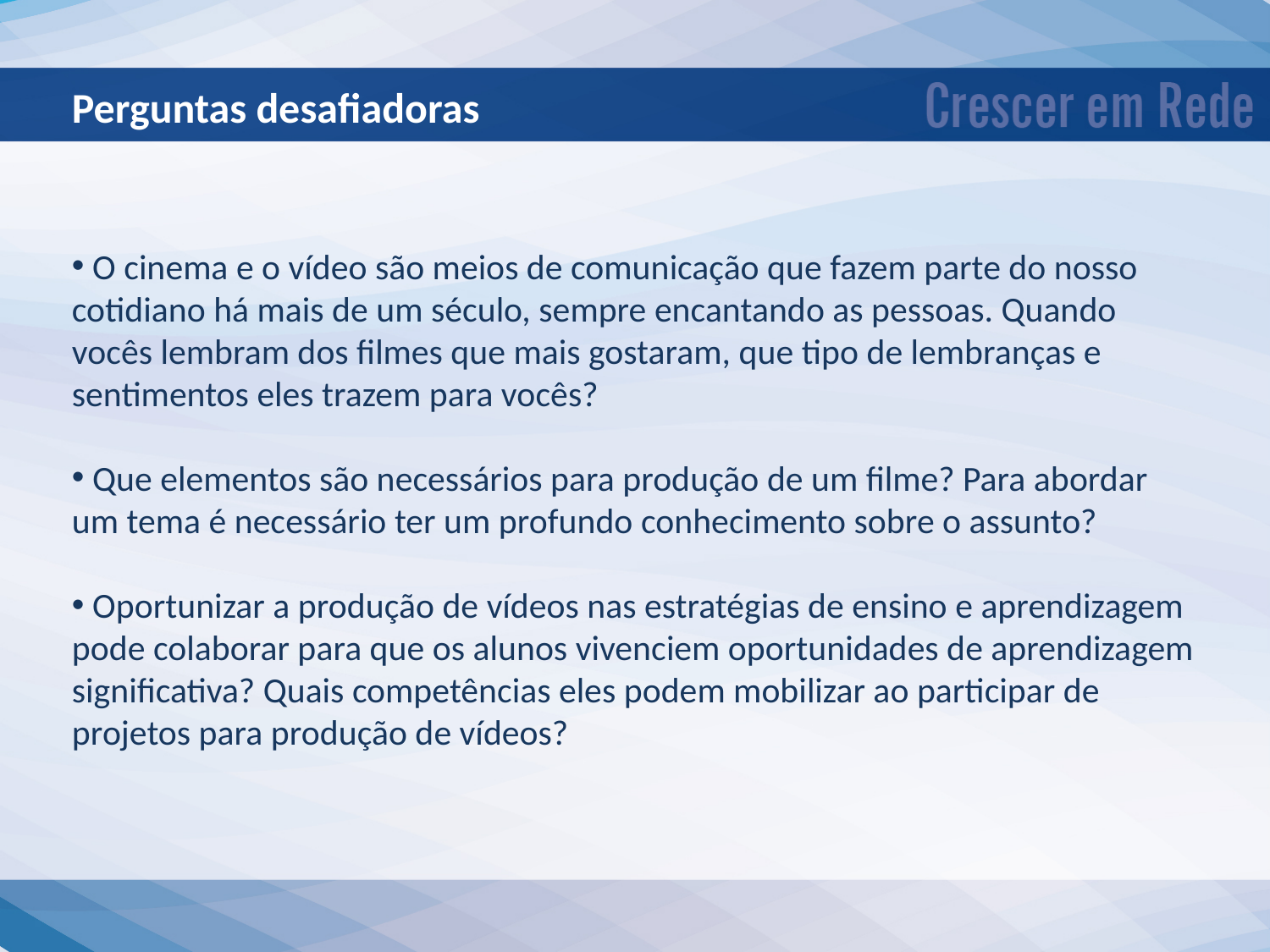

Perguntas desafiadoras
 O cinema e o vídeo são meios de comunicação que fazem parte do nosso cotidiano há mais de um século, sempre encantando as pessoas. Quando vocês lembram dos filmes que mais gostaram, que tipo de lembranças e sentimentos eles trazem para vocês?

 Que elementos são necessários para produção de um filme? Para abordar um tema é necessário ter um profundo conhecimento sobre o assunto?

 Oportunizar a produção de vídeos nas estratégias de ensino e aprendizagem pode colaborar para que os alunos vivenciem oportunidades de aprendizagem significativa? Quais competências eles podem mobilizar ao participar de projetos para produção de vídeos?